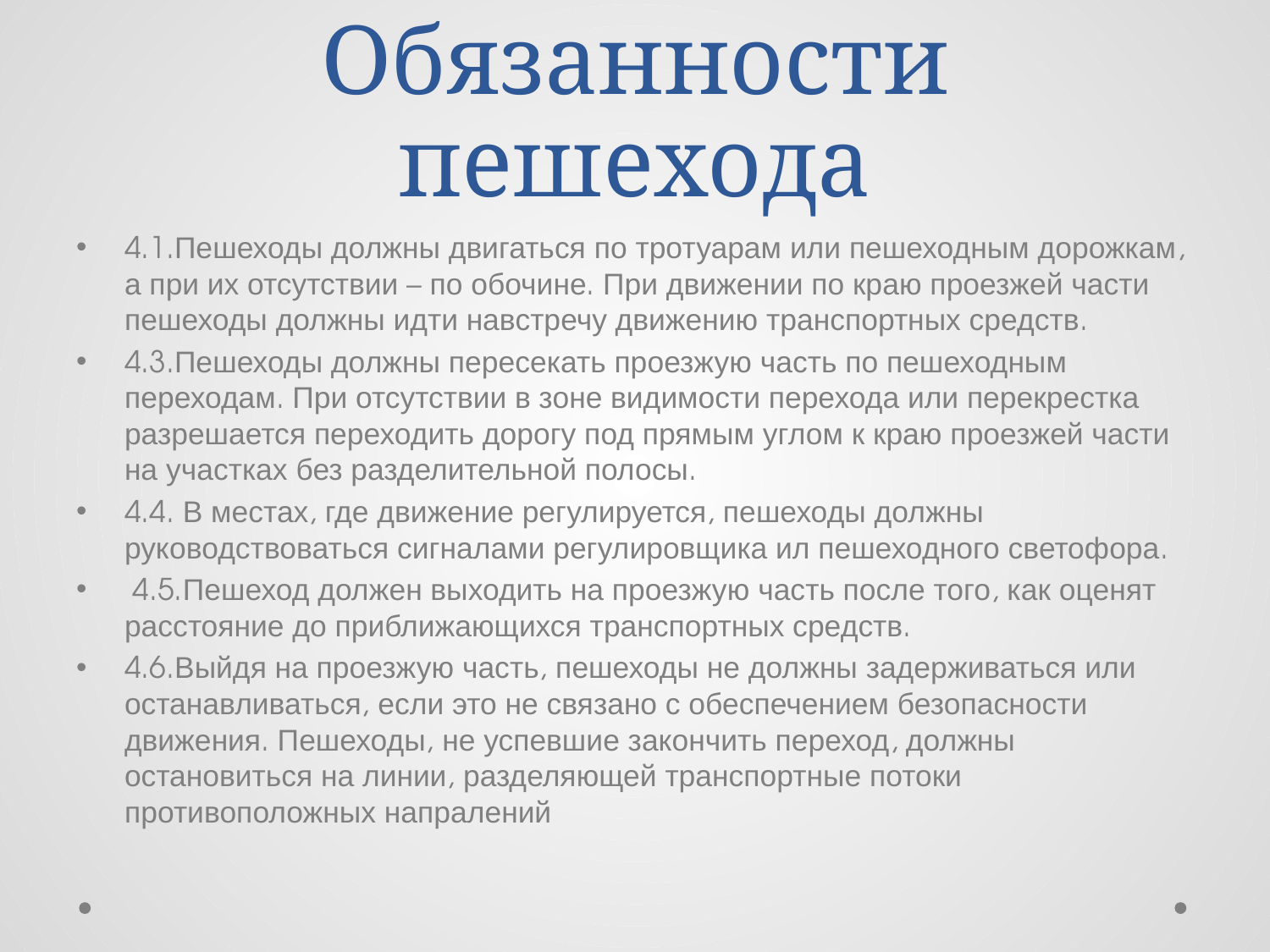

# Обязанности пешехода
4.1.Пешеходы должны двигаться по тротуарам или пешеходным дорожкам, а при их отсутствии – по обочине. При движении по краю проезжей части пешеходы должны идти навстречу движению транспортных средств.
4.3.Пешеходы должны пересекать проезжую часть по пешеходным переходам. При отсутствии в зоне видимости перехода или перекрестка разрешается переходить дорогу под прямым углом к краю проезжей части на участках без разделительной полосы.
4.4. В местах, где движение регулируется, пешеходы должны руководствоваться сигналами регулировщика ил пешеходного светофора.
 4.5.Пешеход должен выходить на проезжую часть после того, как оценят расстояние до приближающихся транспортных средств.
4.6.Выйдя на проезжую часть, пешеходы не должны задерживаться или останавливаться, если это не связано с обеспечением безопасности движения. Пешеходы, не успевшие закончить переход, должны остановиться на линии, разделяющей транспортные потоки противоположных напралений